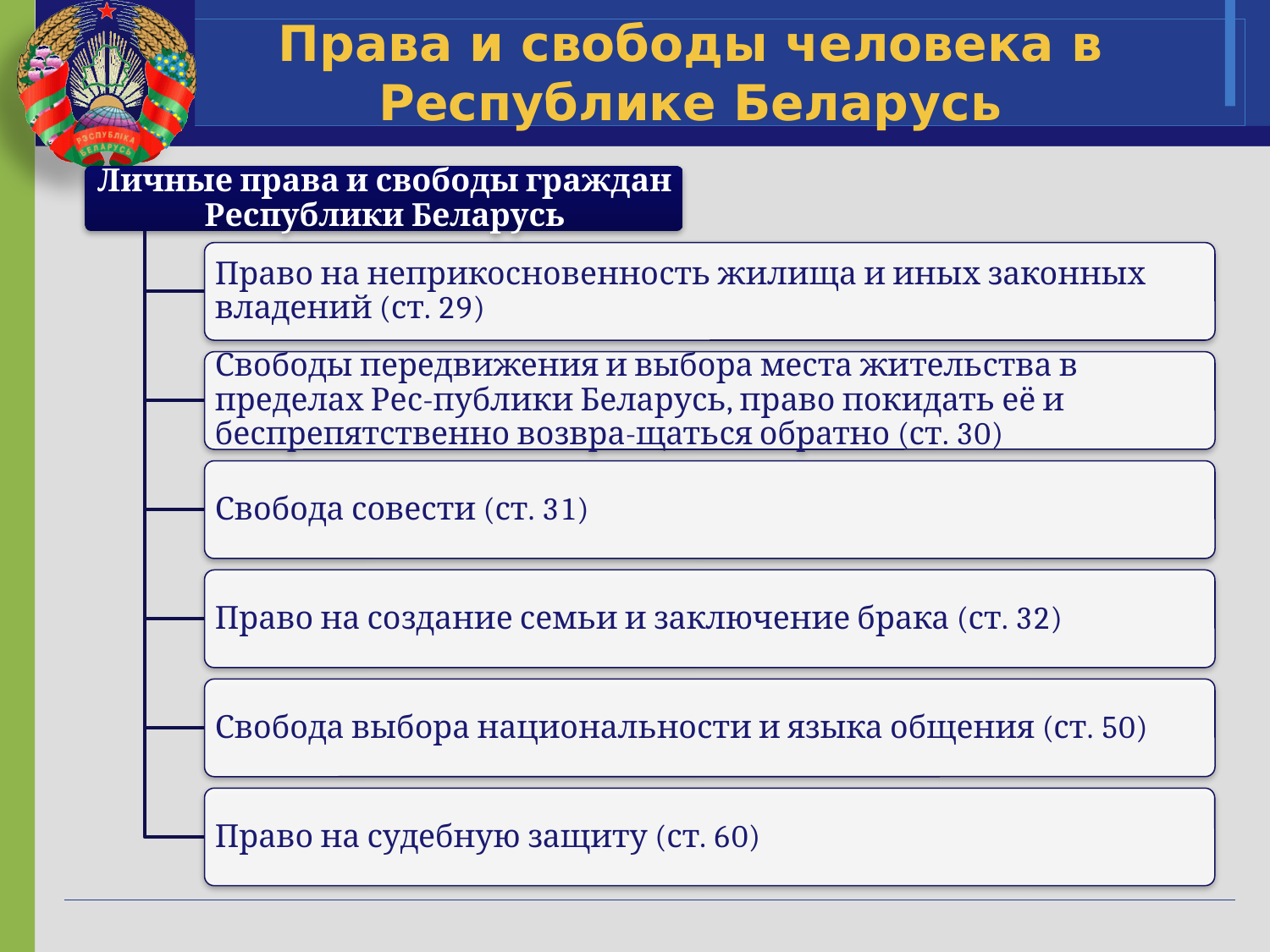

# Права и свободы человека в Республике Беларусь
Личные права и свободы граждан Республики Беларусь
Право на неприкосновенность жилища и иных законных владений (ст. 29)
Свободы передвижения и выбора места жительства в пределах Рес-публики Беларусь, право покидать её и беспрепятственно возвра-щаться обратно (ст. 30)
Свобода совести (ст. 31)
Право на создание семьи и заключение брака (ст. 32)
Свобода выбора национальности и языка общения (ст. 50)
Право на судебную защиту (ст. 60)